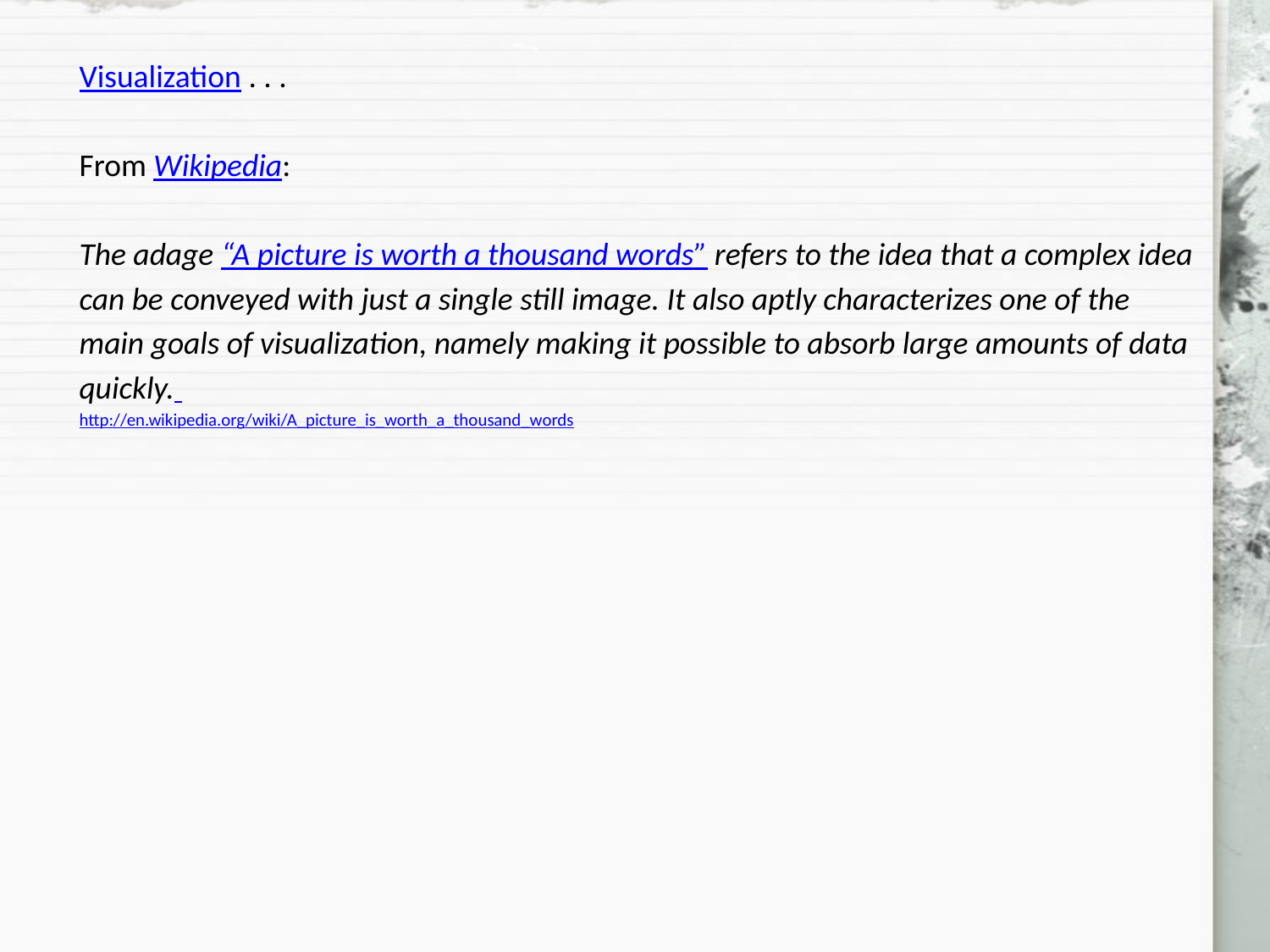

Visualization . . .

From Wikipedia:

The adage “A picture is worth a thousand words” refers to the idea that a complex idea
can be conveyed with just a single still image. It also aptly characterizes one of the
main goals of visualization, namely making it possible to absorb large amounts of data
quickly.
http://en.wikipedia.org/wiki/A_picture_is_worth_a_thousand_words